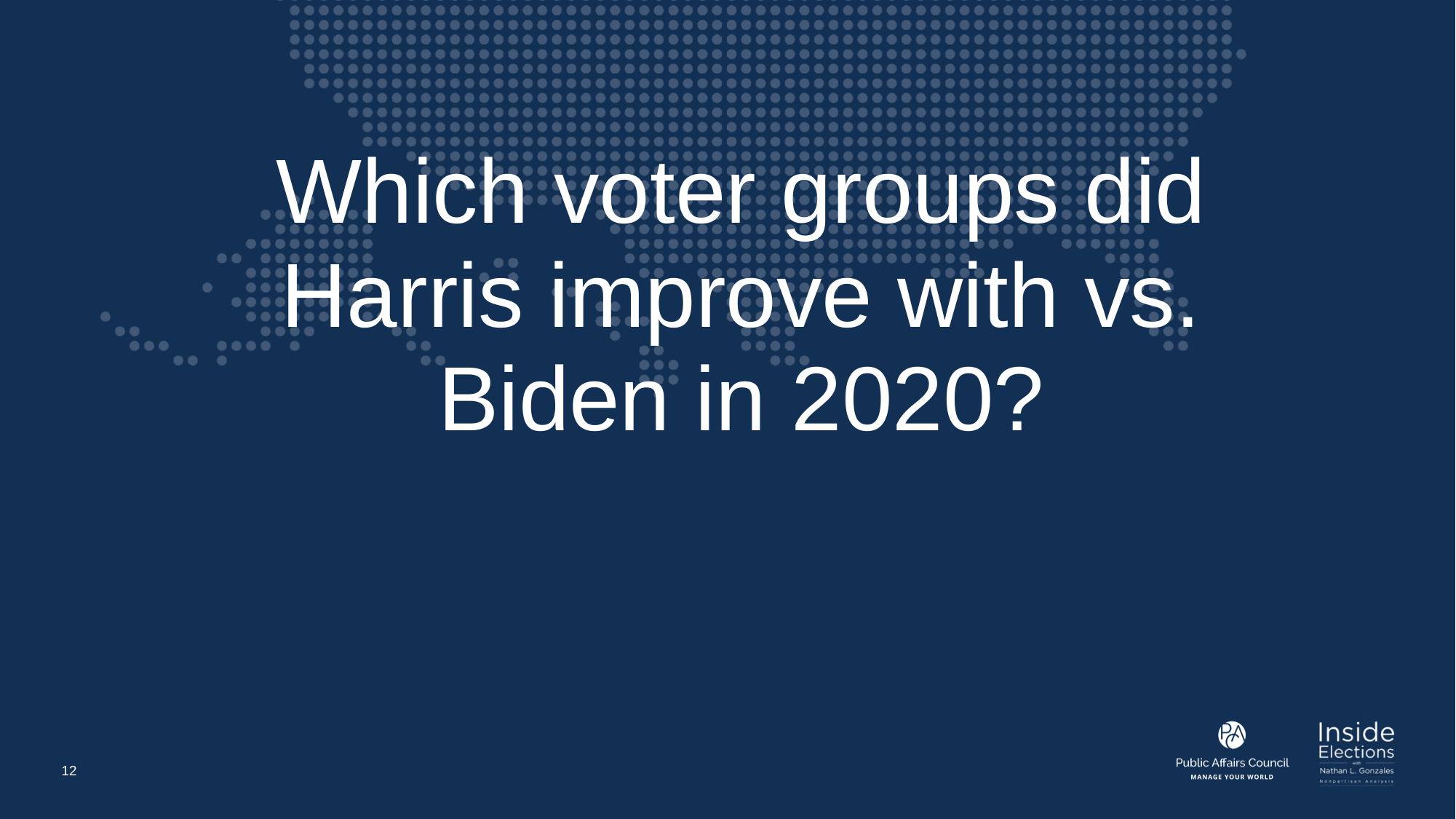

Which voter groups did Harris improve with vs. Biden in 2020?